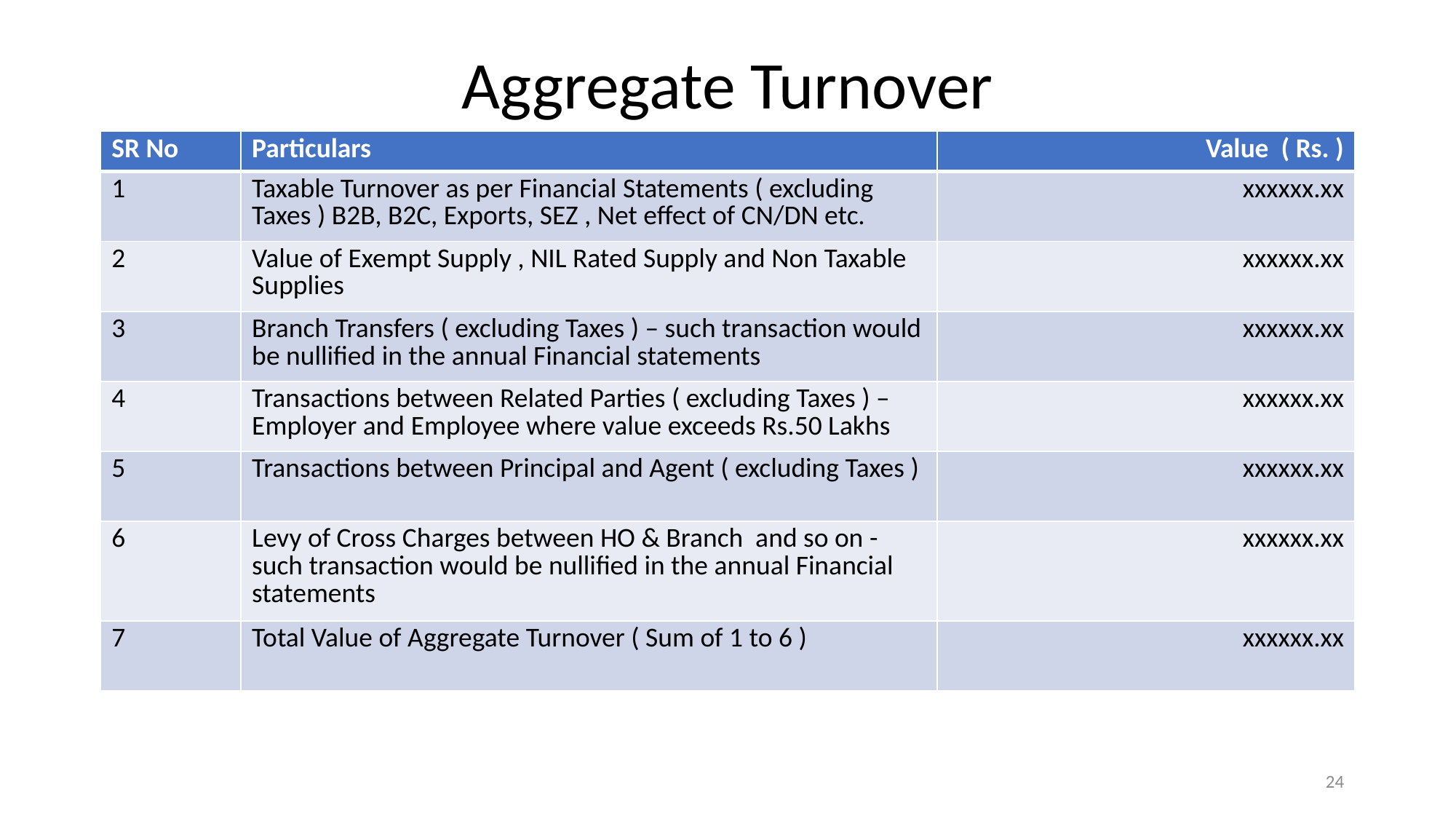

# Aggregate Turnover
| SR No | Particulars | Value ( Rs. ) |
| --- | --- | --- |
| 1 | Taxable Turnover as per Financial Statements ( excluding Taxes ) B2B, B2C, Exports, SEZ , Net effect of CN/DN etc. | xxxxxx.xx |
| 2 | Value of Exempt Supply , NIL Rated Supply and Non Taxable Supplies | xxxxxx.xx |
| 3 | Branch Transfers ( excluding Taxes ) – such transaction would be nullified in the annual Financial statements | xxxxxx.xx |
| 4 | Transactions between Related Parties ( excluding Taxes ) – Employer and Employee where value exceeds Rs.50 Lakhs | xxxxxx.xx |
| 5 | Transactions between Principal and Agent ( excluding Taxes ) | xxxxxx.xx |
| 6 | Levy of Cross Charges between HO & Branch and so on -such transaction would be nullified in the annual Financial statements | xxxxxx.xx |
| 7 | Total Value of Aggregate Turnover ( Sum of 1 to 6 ) | xxxxxx.xx |
24